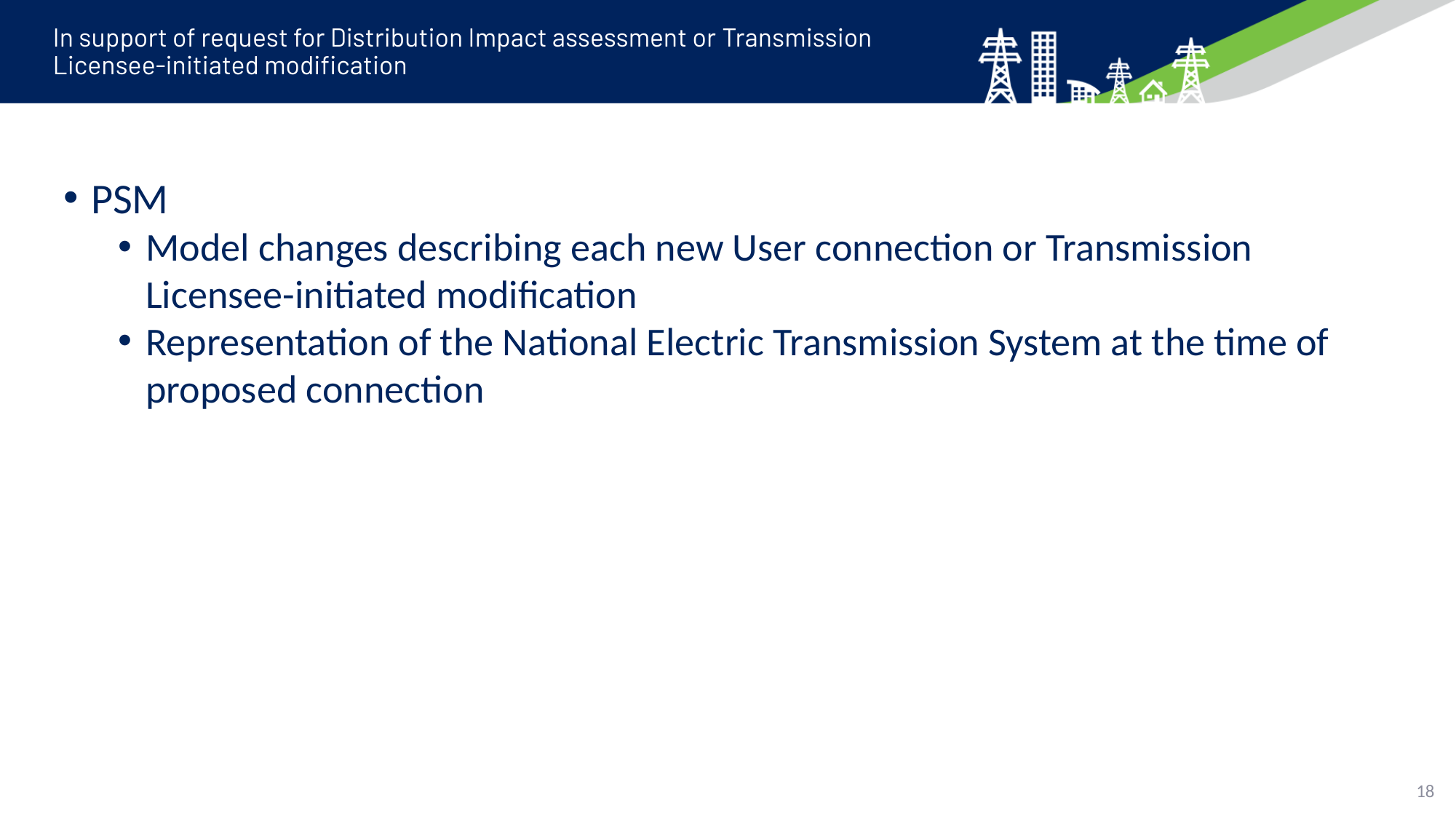

# In support of request for Distribution Impact assessment or Transmission Licensee-initiated modification
PSM
Model changes describing each new User connection or Transmission Licensee-initiated modification
Representation of the National Electric Transmission System at the time of proposed connection

18